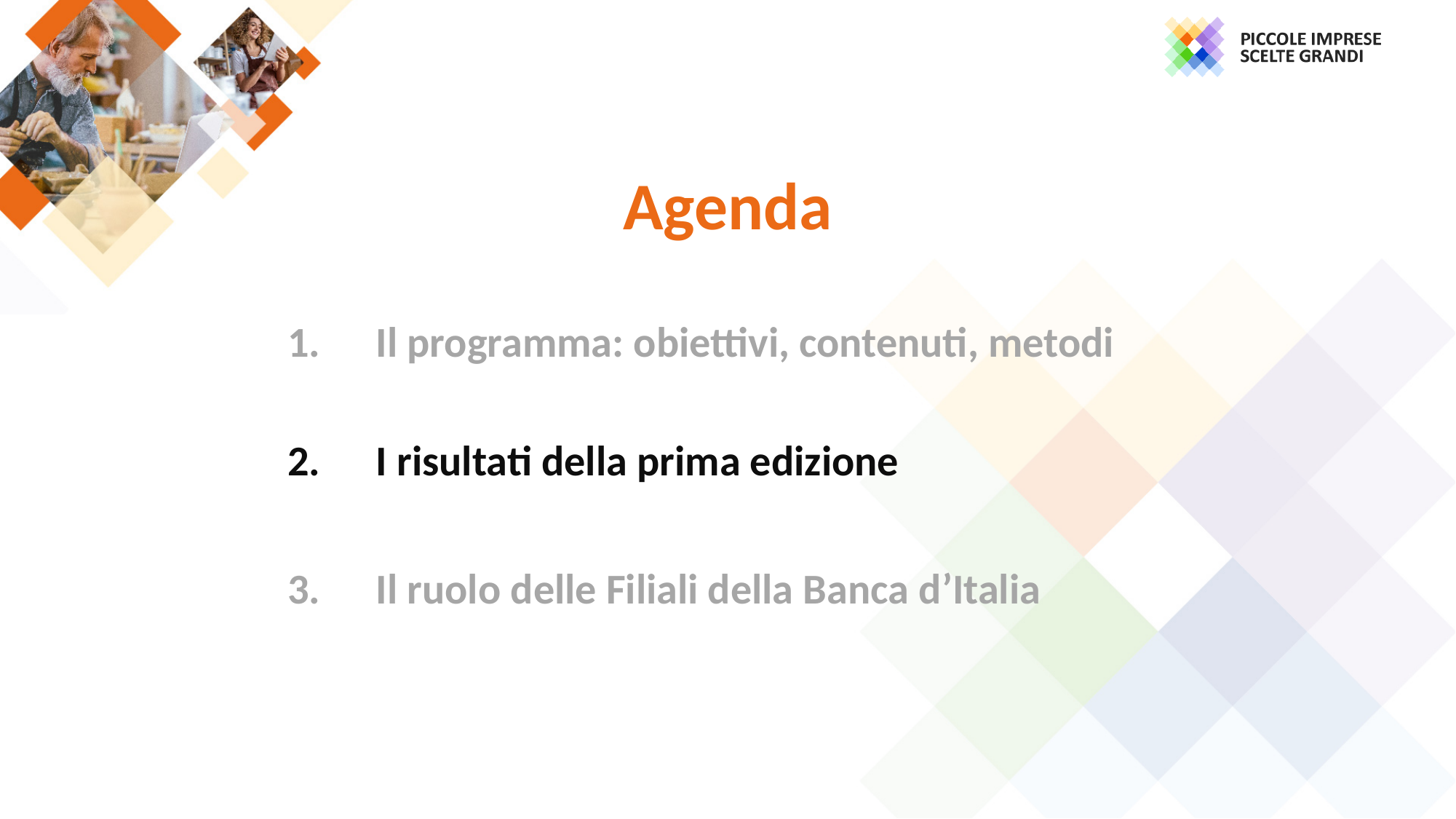

Agenda

Il programma: obiettivi, contenuti, metodi

I risultati della prima edizione

Il ruolo delle Filiali della Banca d’Italia